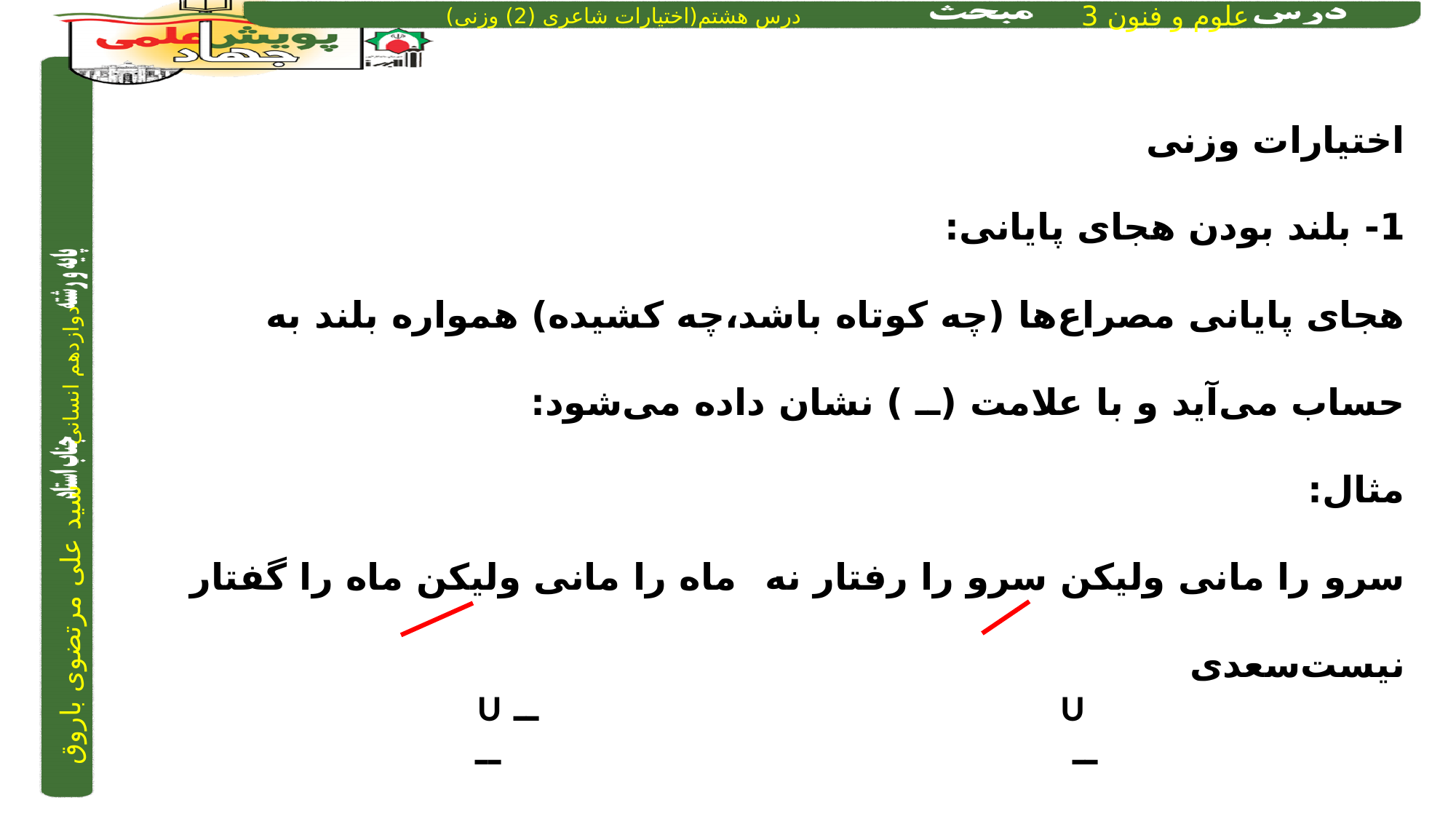

اختیارات وزنی
1- بلند بودن هجای پایانی:
هجای پایانی مصراع‌ها (چه کوتاه باشد،چه کشیده) همواره بلند به حساب می‌آید و با علامت (ــ ) نشان داده می‌شود:
مثال:
سرو را مانی ولیکن سرو را رفتار نه		 ماه را مانی ولیکن ماه را گفتار نیست	سعدی
			        U					        ــ U
     			       ــ					           ــ